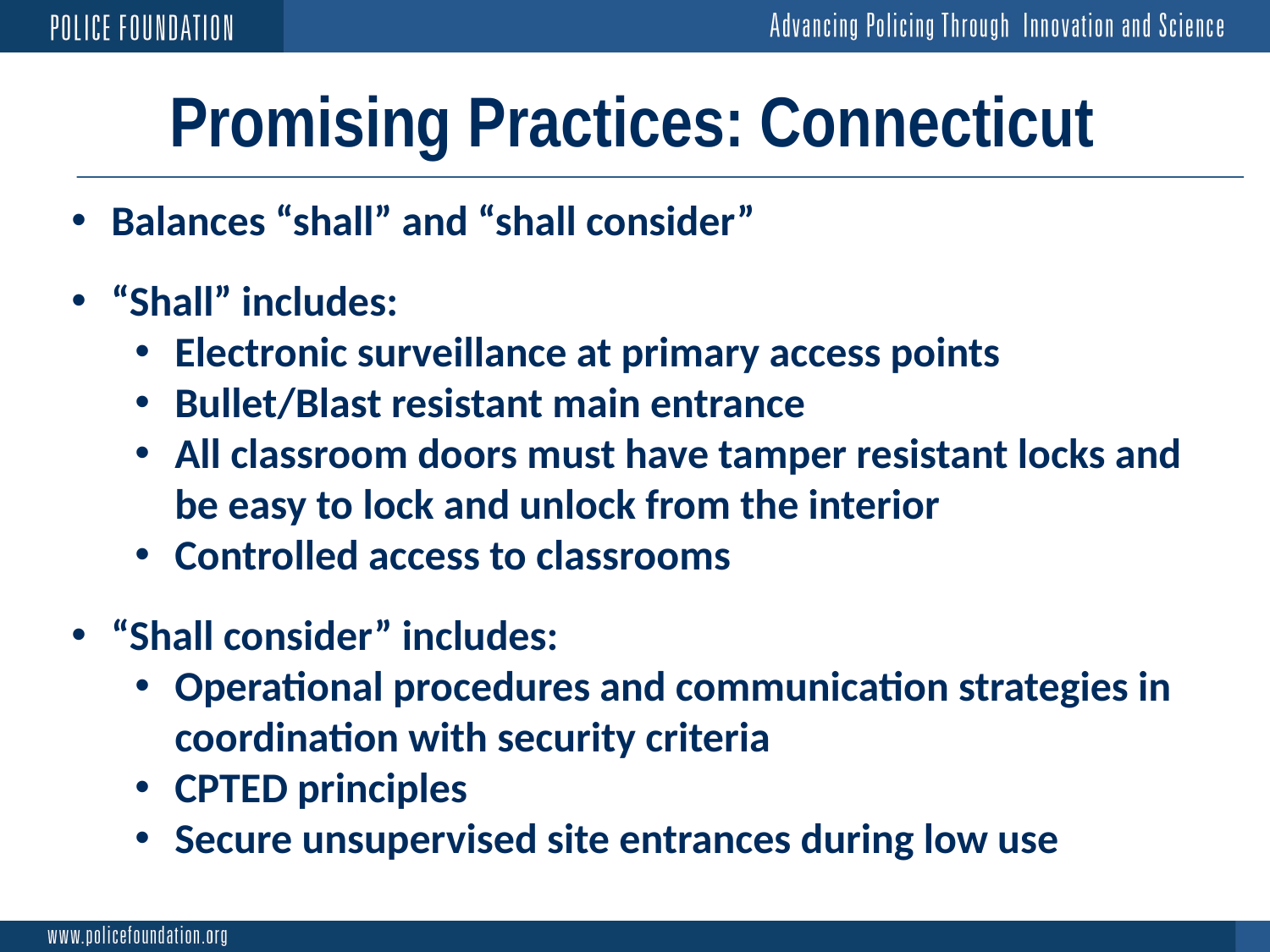

# Promising Practices: Connecticut

Balances “shall” and “shall consider”

“Shall” includes:
Electronic surveillance at primary access points
Bullet/Blast resistant main entrance
All classroom doors must have tamper resistant locks and be easy to lock and unlock from the interior
Controlled access to classrooms

“Shall consider” includes:
Operational procedures and communication strategies in coordination with security criteria
CPTED principles
Secure unsupervised site entrances during low use